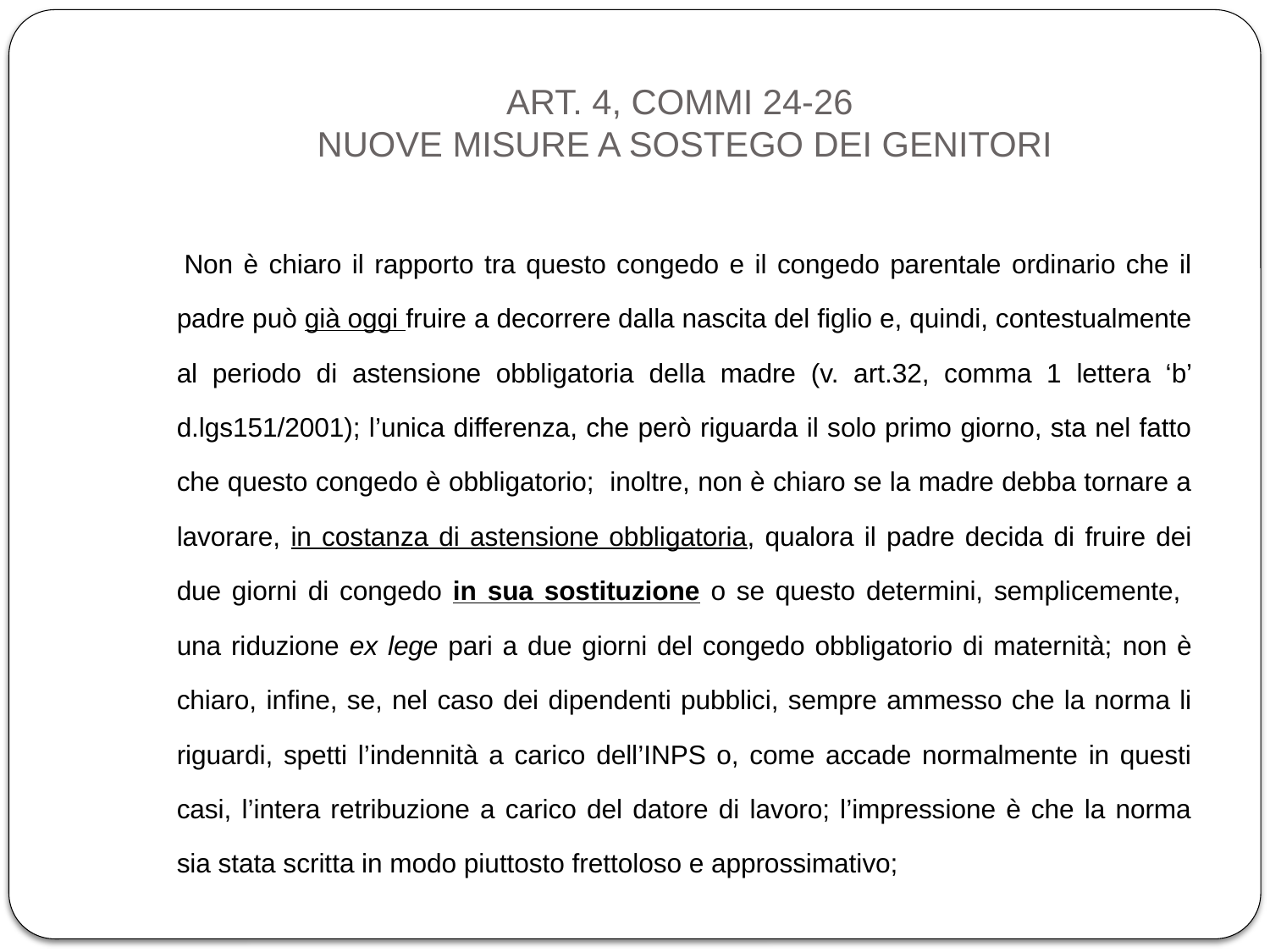

# Art. 4, commi 24-26 NUOVE MISURE A SOSTEGO DEI GENITORI

     Non è chiaro il rapporto tra questo congedo e il congedo parentale ordinario che il padre può già oggi fruire a decorrere dalla nascita del figlio e, quindi, contestualmente al periodo di astensione obbligatoria della madre (v. art.32, comma 1 lettera ‘b’ d.lgs151/2001); l’unica differenza, che però riguarda il solo primo giorno, sta nel fatto che questo congedo è obbligatorio;  inoltre, non è chiaro se la madre debba tornare a lavorare, in costanza di astensione obbligatoria, qualora il padre decida di fruire dei due giorni di congedo in sua sostituzione o se questo determini, semplicemente,  una riduzione ex lege pari a due giorni del congedo obbligatorio di maternità; non è chiaro, infine, se, nel caso dei dipendenti pubblici, sempre ammesso che la norma li riguardi, spetti l’indennità a carico dell’INPS o, come accade normalmente in questi casi, l’intera retribuzione a carico del datore di lavoro; l’impressione è che la norma sia stata scritta in modo piuttosto frettoloso e approssimativo;